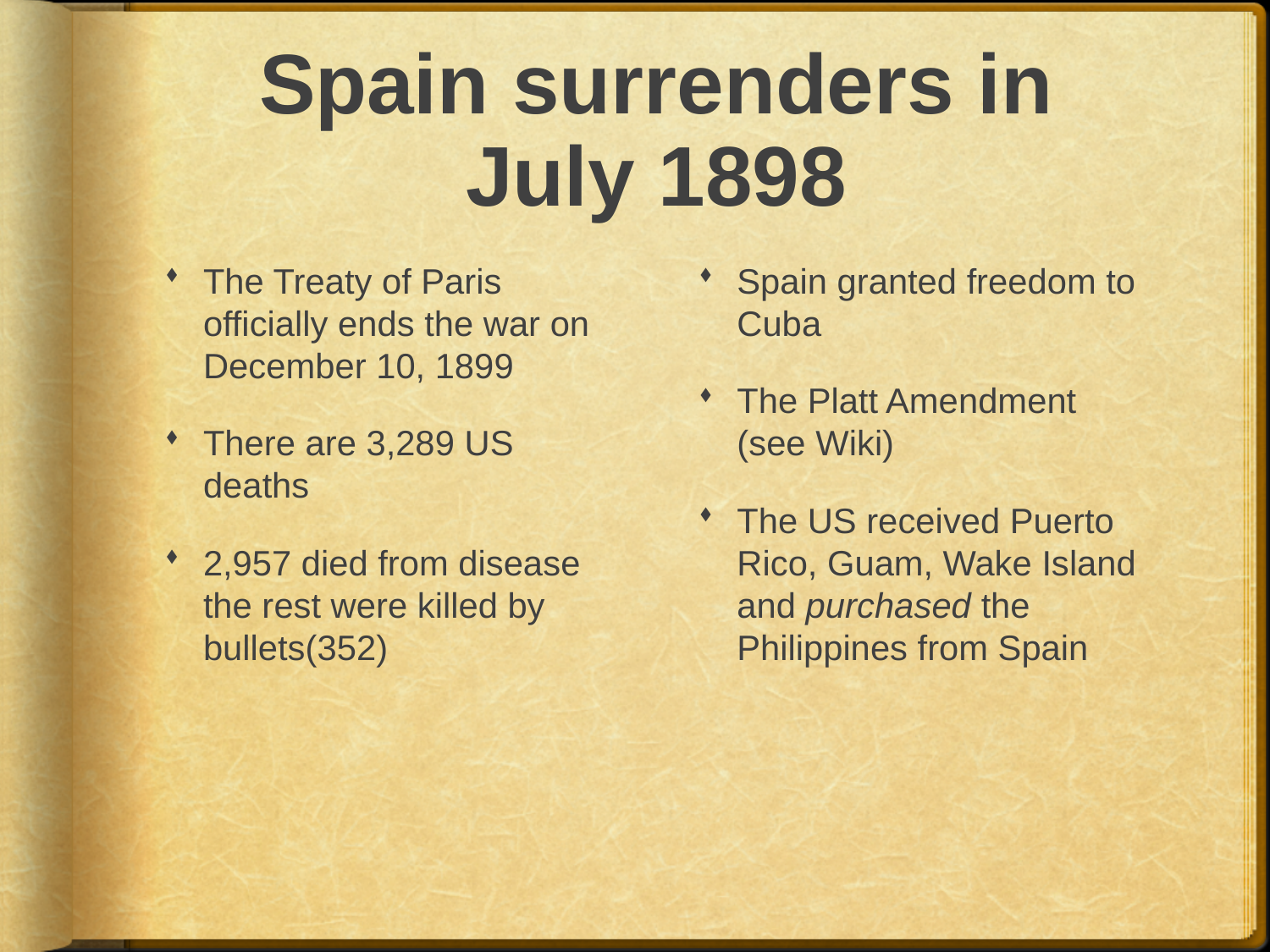

# Spain surrenders in July 1898
The Treaty of Paris officially ends the war on December 10, 1899
There are 3,289 US deaths
2,957 died from disease the rest were killed by bullets(352)

Spain granted freedom to Cuba
The Platt Amendment (see Wiki)
The US received Puerto Rico, Guam, Wake Island and purchased the Philippines from Spain